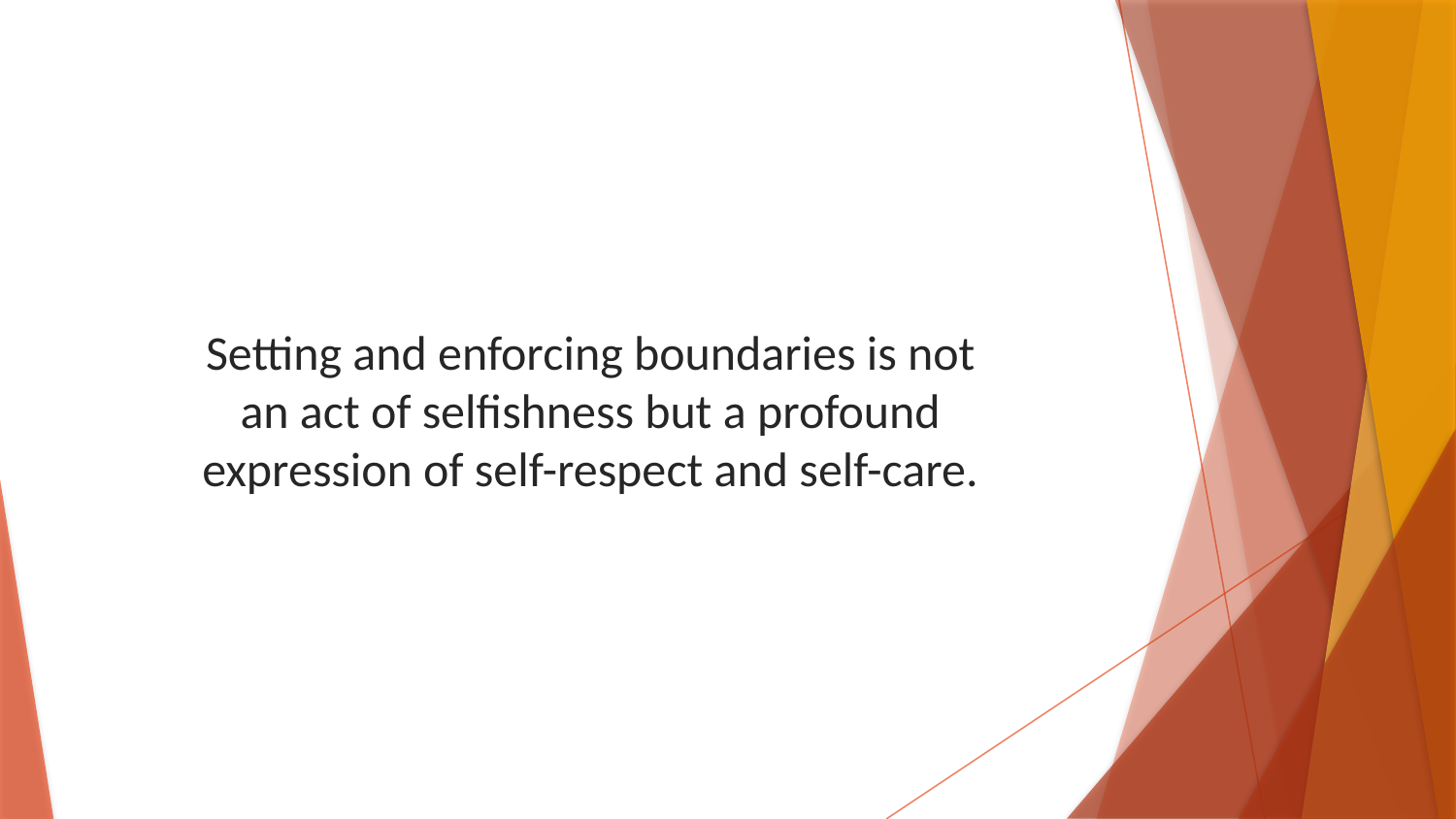

Setting and enforcing boundaries is not an act of selfishness but a profound expression of self-respect and self-care.